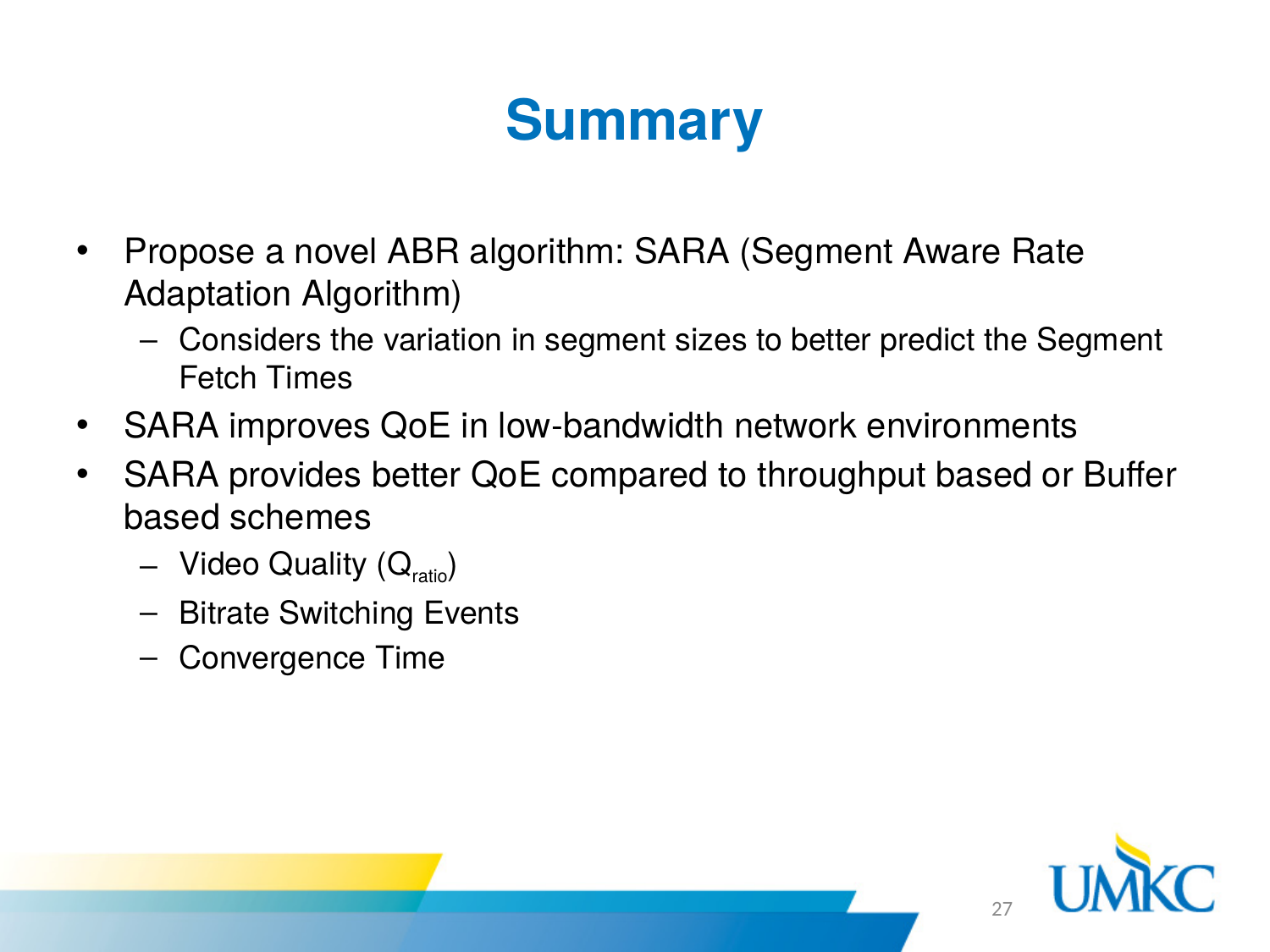

# Summary
Propose a novel ABR algorithm: SARA (Segment Aware Rate Adaptation Algorithm)
Considers the variation in segment sizes to better predict the Segment Fetch Times
SARA improves QoE in low-bandwidth network environments
SARA provides better QoE compared to throughput based or Buffer based schemes
Video Quality (Qratio)
Bitrate Switching Events
Convergence Time

27